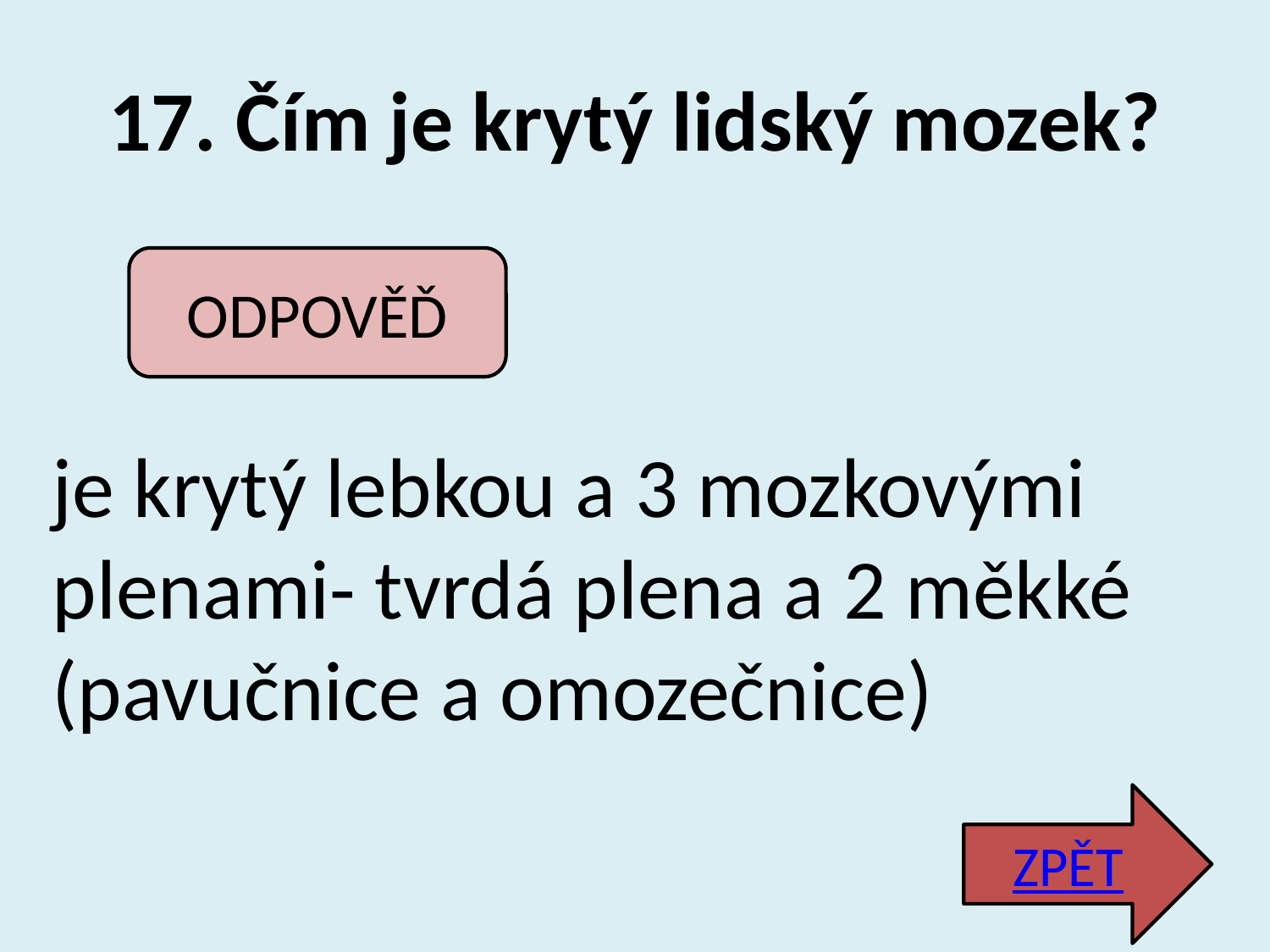

# 17. Čím je krytý lidský mozek?

ODPOVĚĎ
je krytý lebkou a 3 mozkovými plenami- tvrdá plena a 2 měkké (pavučnice a omozečnice)
ZPĚT